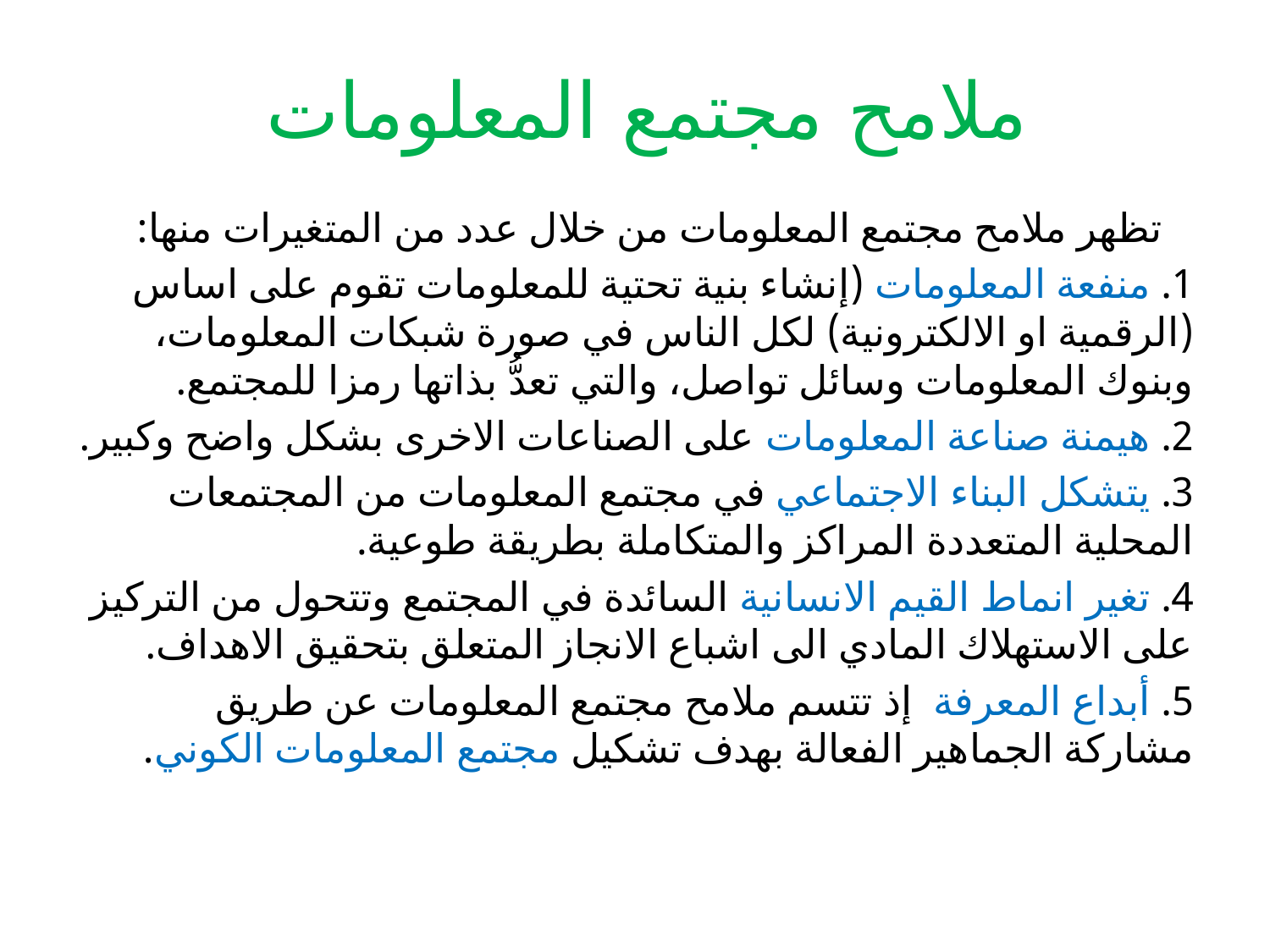

# ملامح مجتمع المعلومات
   تظهر ملامح مجتمع المعلومات من خلال عدد من المتغيرات منها:
1. منفعة المعلومات (إنشاء بنية تحتية للمعلومات تقوم على اساس (الرقمية او الالكترونية) لكل الناس في صورة شبكات المعلومات، وبنوك المعلومات وسائل تواصل، والتي تعدُّ بذاتها رمزا للمجتمع.
2. هيمنة صناعة المعلومات على الصناعات الاخرى بشكل واضح وكبير.
3. يتشكل البناء الاجتماعي في مجتمع المعلومات من المجتمعات المحلية المتعددة المراكز والمتكاملة بطريقة طوعية.
4. تغير انماط القيم الانسانية السائدة في المجتمع وتتحول من التركيز على الاستهلاك المادي الى اشباع الانجاز المتعلق بتحقيق الاهداف.
5. أبداع المعرفة  إذ تتسم ملامح مجتمع المعلومات عن طريق مشاركة الجماهير الفعالة بهدف تشكيل مجتمع المعلومات الكوني.